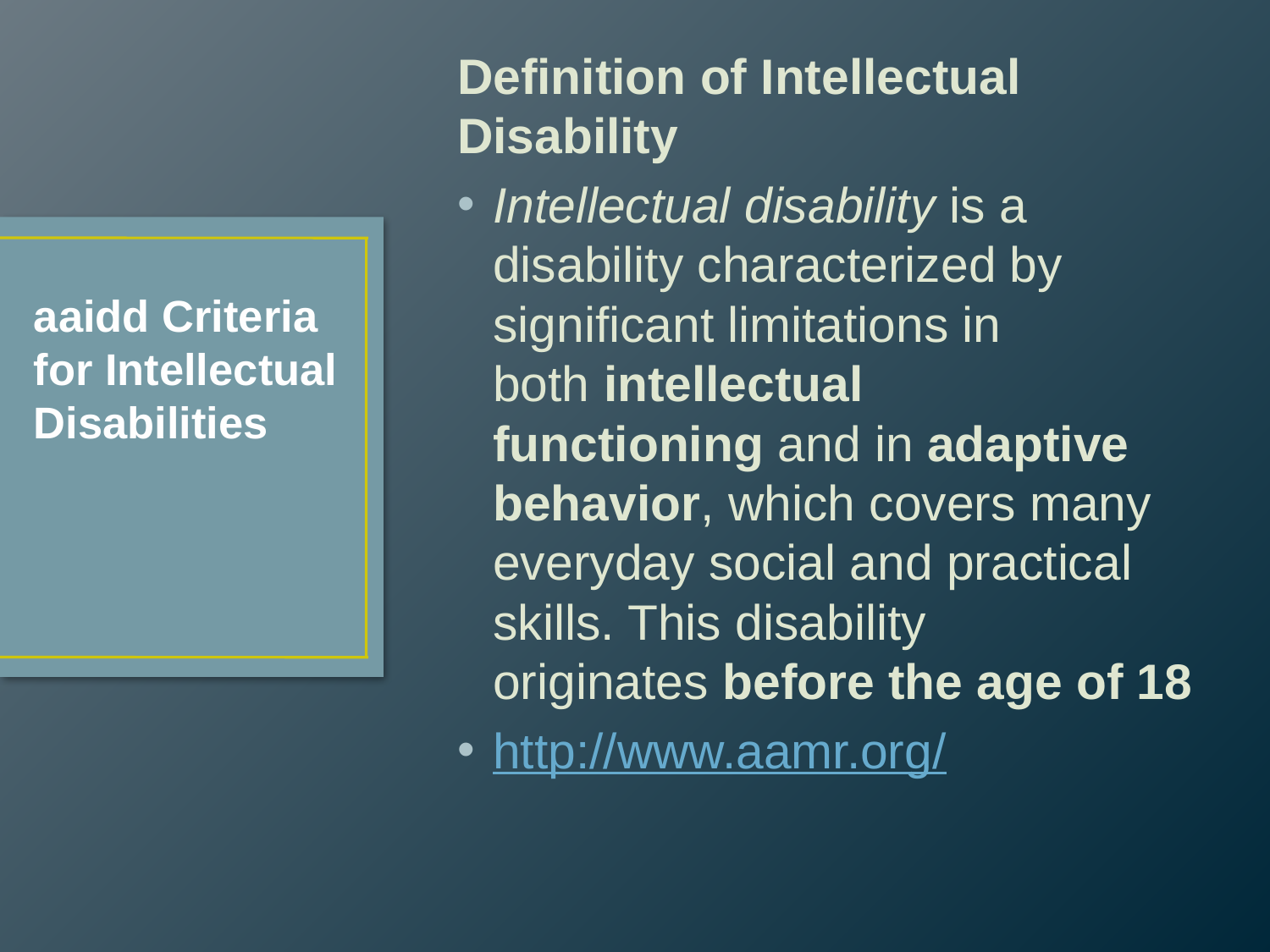

Definition of Intellectual Disability
Intellectual disability is a disability characterized by significant limitations in both intellectual functioning and in adaptive behavior, which covers many everyday social and practical skills. This disability originates before the age of 18
http://www.aamr.org/
# aaidd Criteria for Intellectual Disabilities